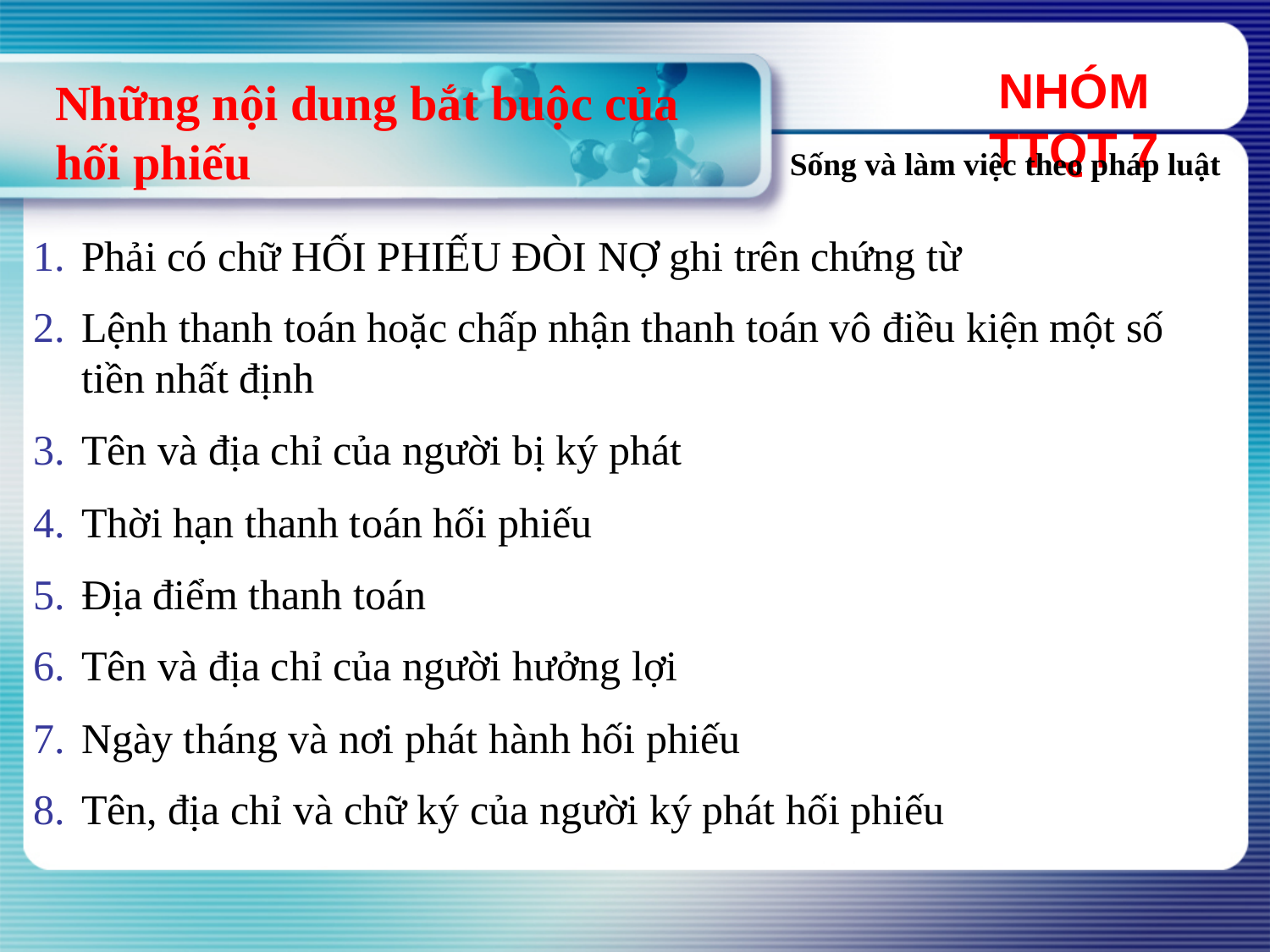

NHÓM TTQT 7
# Những nội dung bắt buộc của hối phiếu
Sống và làm việc theo pháp luật
Phải có chữ HỐI PHIẾU ĐÒI NỢ ghi trên chứng từ
Lệnh thanh toán hoặc chấp nhận thanh toán vô điều kiện một số tiền nhất định
Tên và địa chỉ của người bị ký phát
Thời hạn thanh toán hối phiếu
Địa điểm thanh toán
Tên và địa chỉ của người hưởng lợi
Ngày tháng và nơi phát hành hối phiếu
Tên, địa chỉ và chữ ký của người ký phát hối phiếu